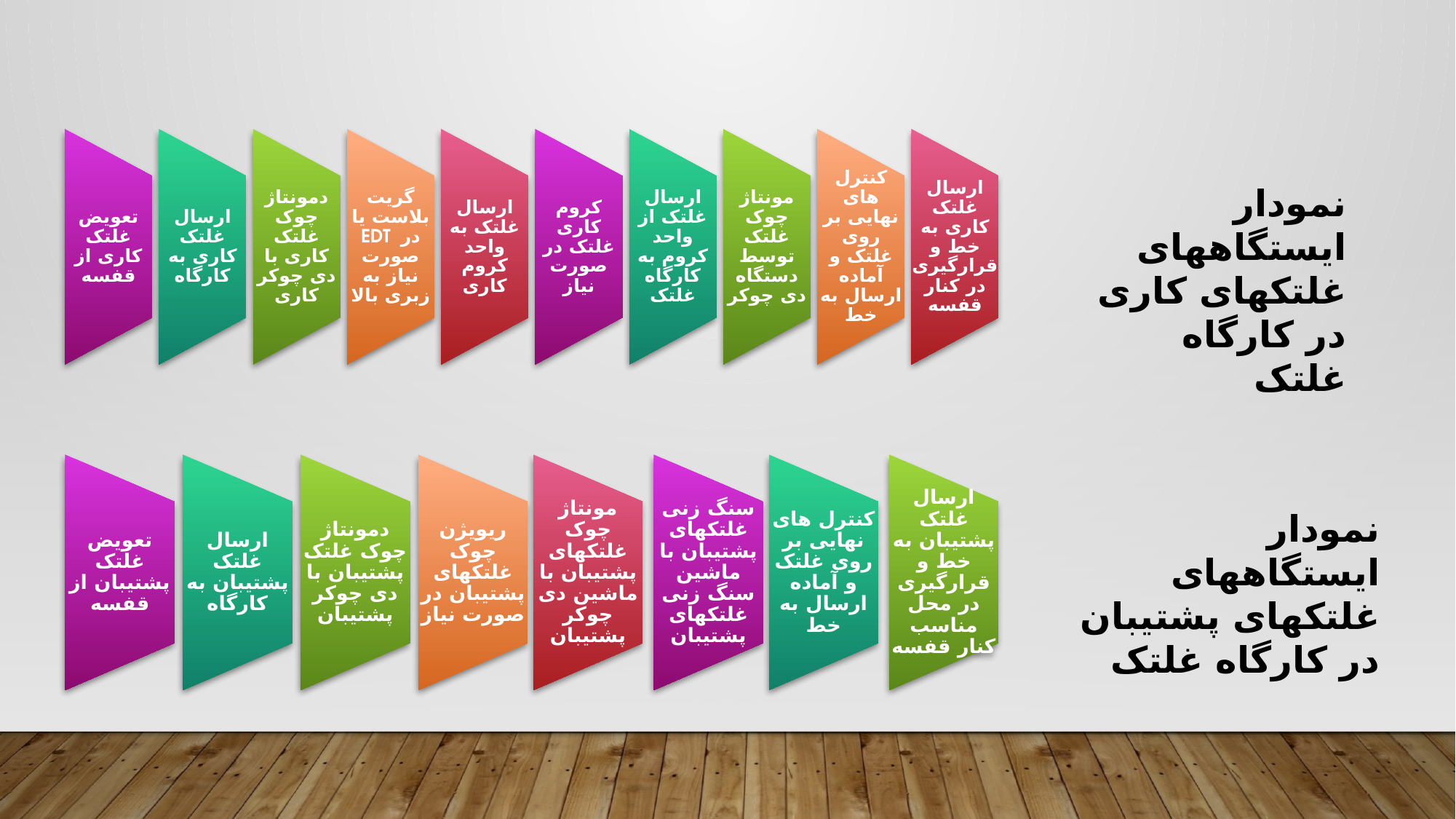

تعویض غلتک کاری از قفسه
ارسال غلتک کاری به کارگاه
دمونتاژ چوک غلتک کاری با دی چوکر کاری
گریت بلاست یا EDT  در صورت نیاز به زبری بالا
ارسال غلتک به واحد کروم کاری
کروم کاری غلتک در صورت نیاز
ارسال غلتک از واحد کروم به کارگاه غلتک
مونتاژ چوک غلتک توسط دستگاه دی چوکر
کنترل های نهایی بر روی غلتک و آماده ارسال به خط
ارسال غلتک کاری به خط و قرارگیری در کنار قفسه
نمودار ایستگاههای غلتکهای کاری در کارگاه غلتک
تعویض غلتک پشتیبان از قفسه
ارسال غلتک پشتیبان به کارگاه
دمونتاژ چوک غلتک پشتیبان با دی چوکر پشتیبان
ریویژن چوک غلتکهای پشتیبان در صورت نیاز
مونتاژ چوک غلتکهای پشتیبان با ماشین دی چوکر پشتیبان
سنگ زنی غلتکهای پشتیبان با ماشین سنگ زنی غلتکهای پشتیبان
کنترل های نهایی بر روی غلتک و آماده ارسال به خط
ارسال غلتک پشتیبان به خط و قرارگیری در محل مناسب کنار قفسه
نمودار ایستگاههای غلتکهای پشتیبان در کارگاه غلتک